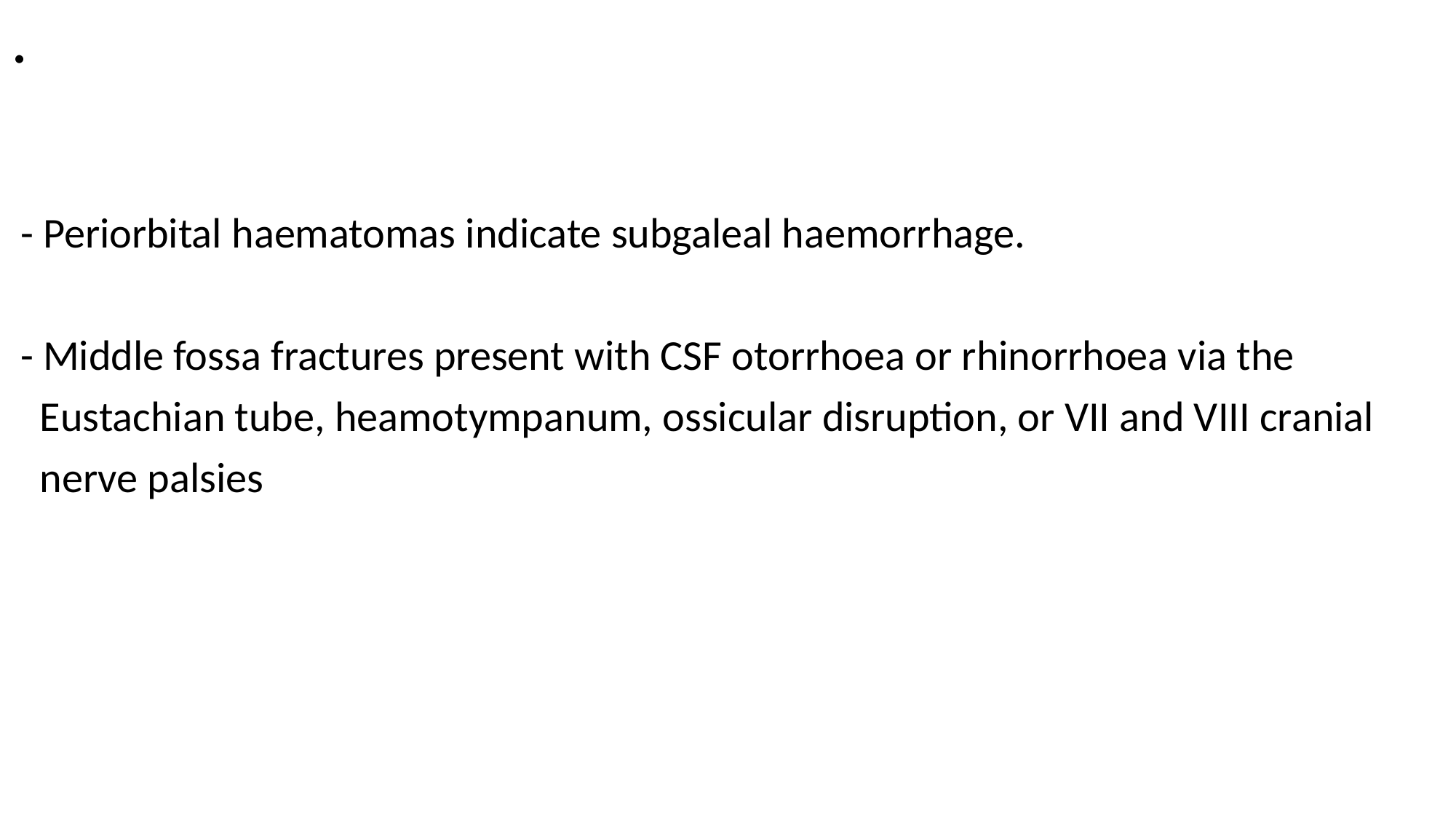

# .

 - Periorbital haematomas indicate subgaleal haemorrhage.

 - Middle fossa fractures present with CSF otorrhoea or rhinorrhoea via the
   Eustachian tube, heamotympanum, ossicular disruption, or VII and VIII cranial
   nerve palsies